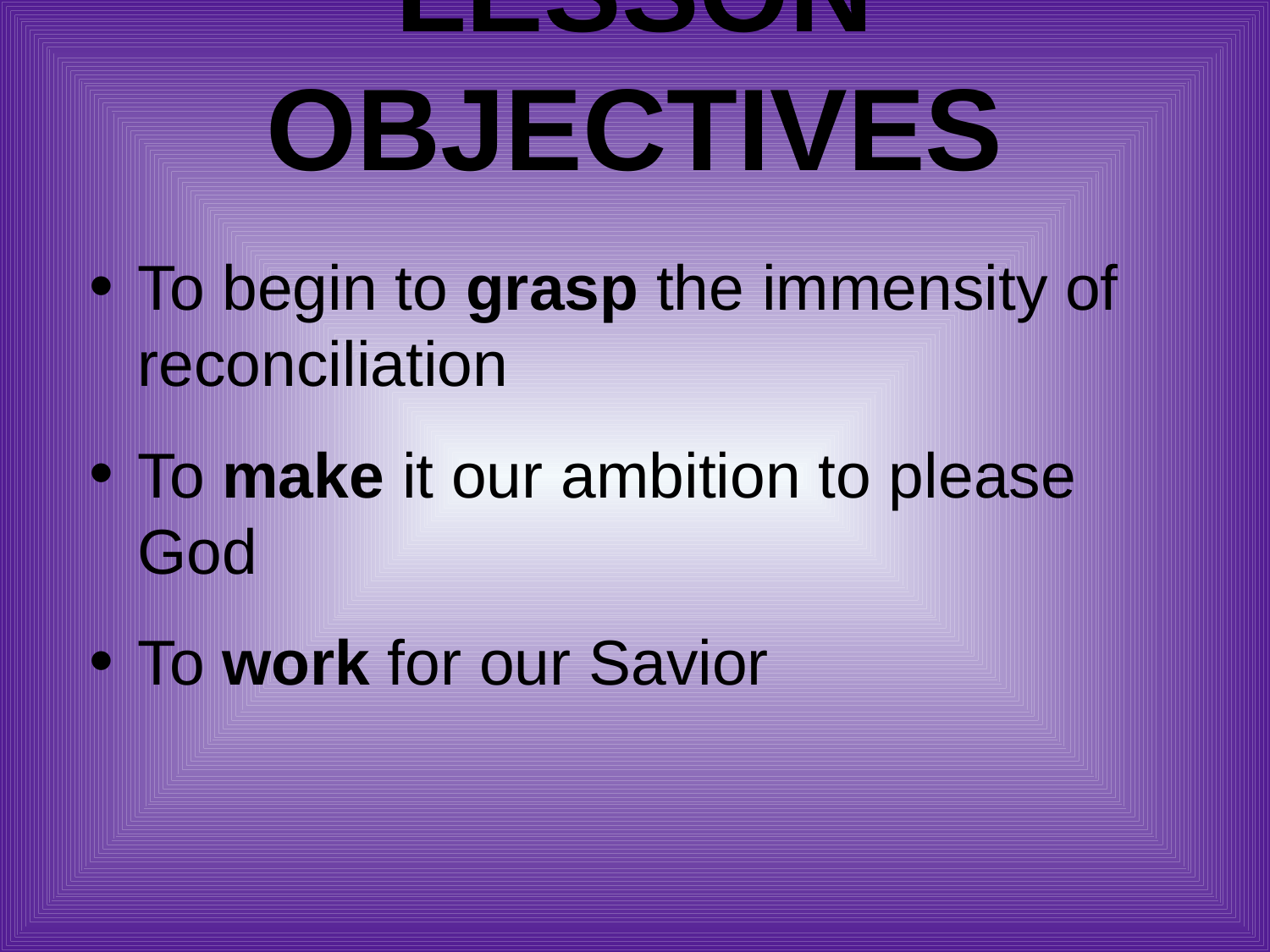

# Lesson Objectives
To begin to grasp the immensity of reconciliation
To make it our ambition to please God
To work for our Savior